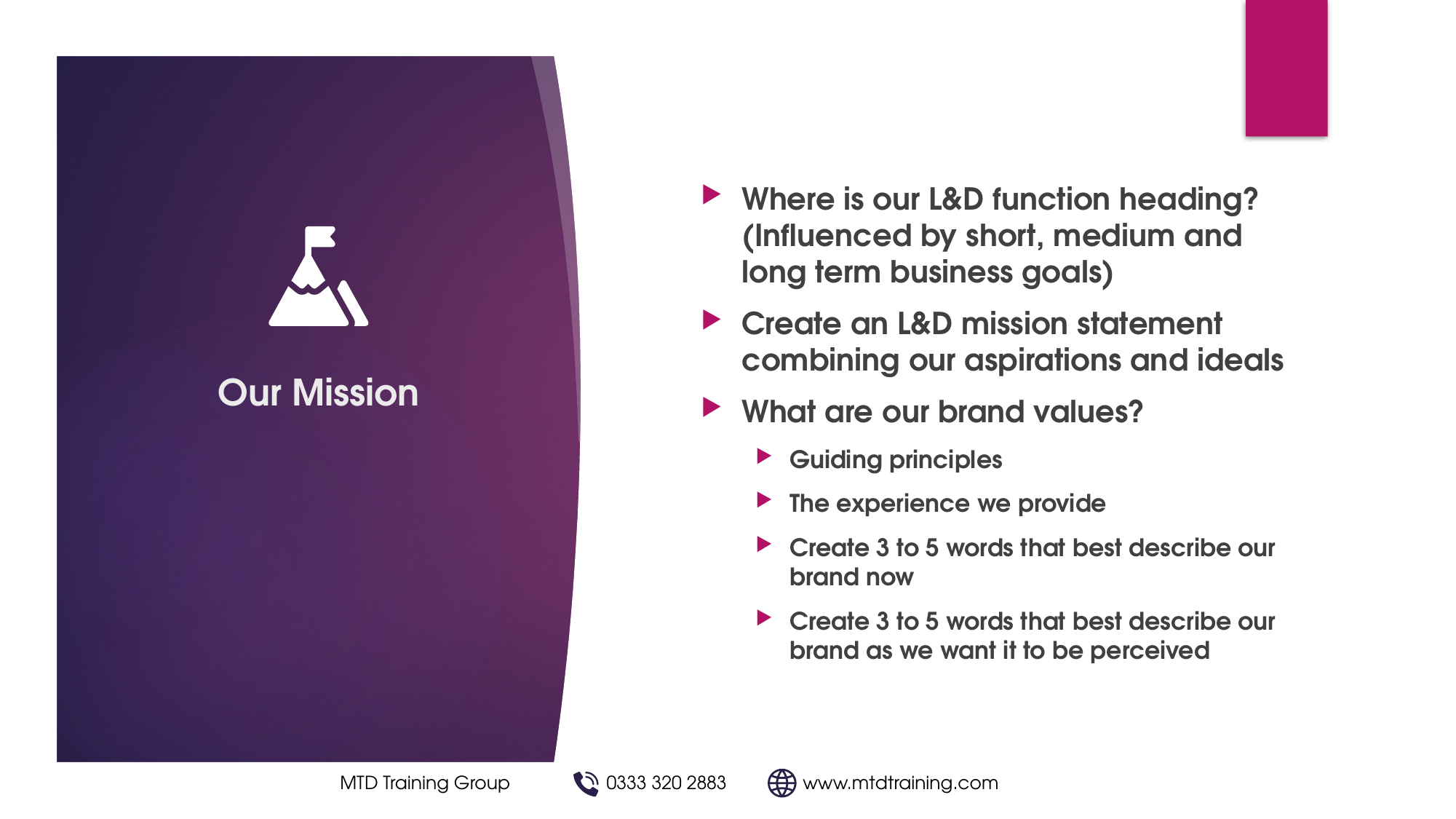

Where is our L&D function heading? (Influenced by short, medium and long term business goals)
Create an L&D mission statement combining our aspirations and ideals
What are our brand values?
Guiding principles
The experience we provide
Create 3 to 5 words that best describe our brand now
Create 3 to 5 words that best describe our brand as we want it to be perceived

# Our Mission